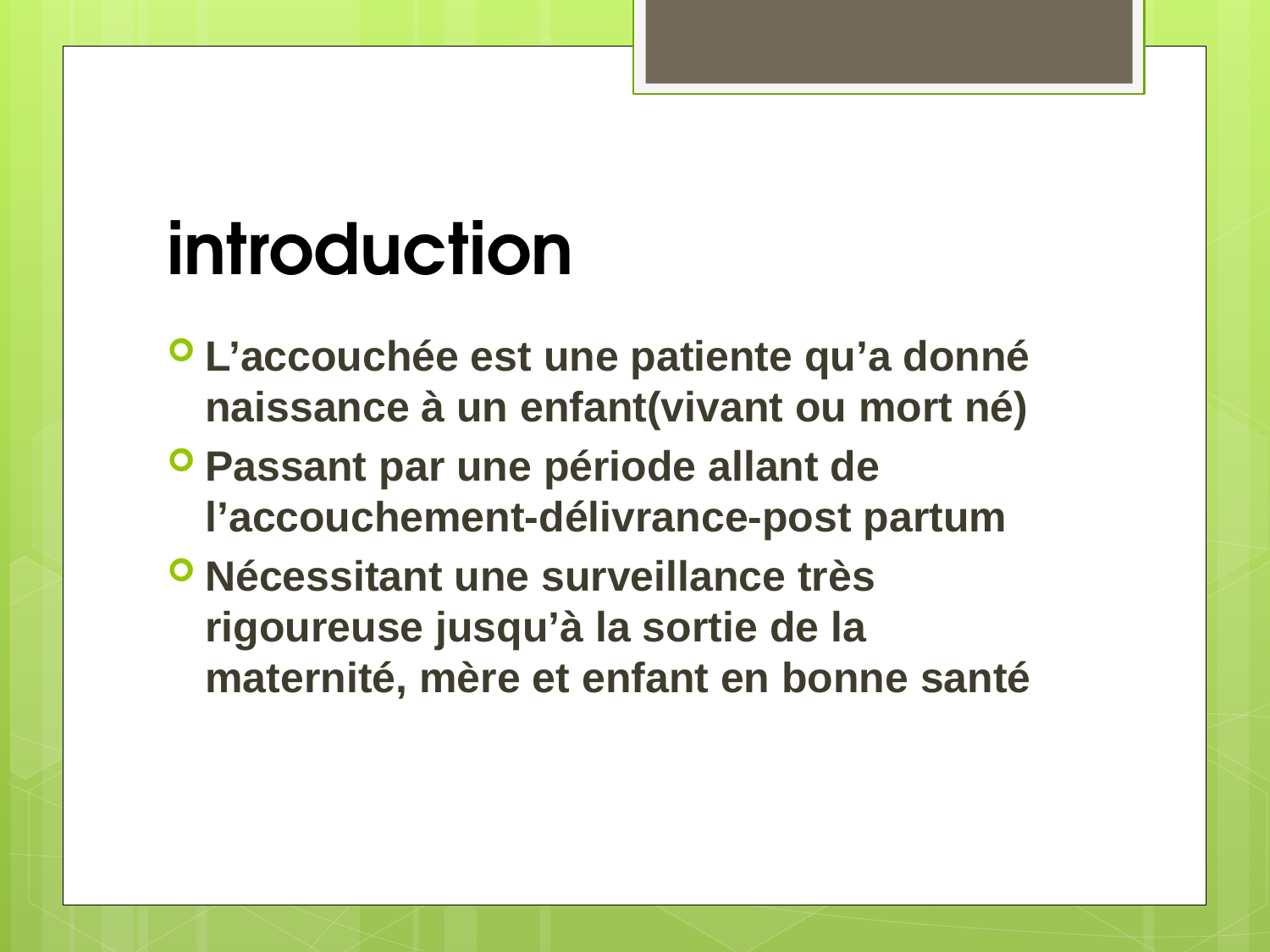

# introduction
L’accouchée est une patiente qu’a donné naissance à un enfant(vivant ou mort né)
Passant par une période allant de l’accouchement-délivrance-post partum
Nécessitant une surveillance très rigoureuse jusqu’à la sortie de la maternité, mère et enfant en bonne santé